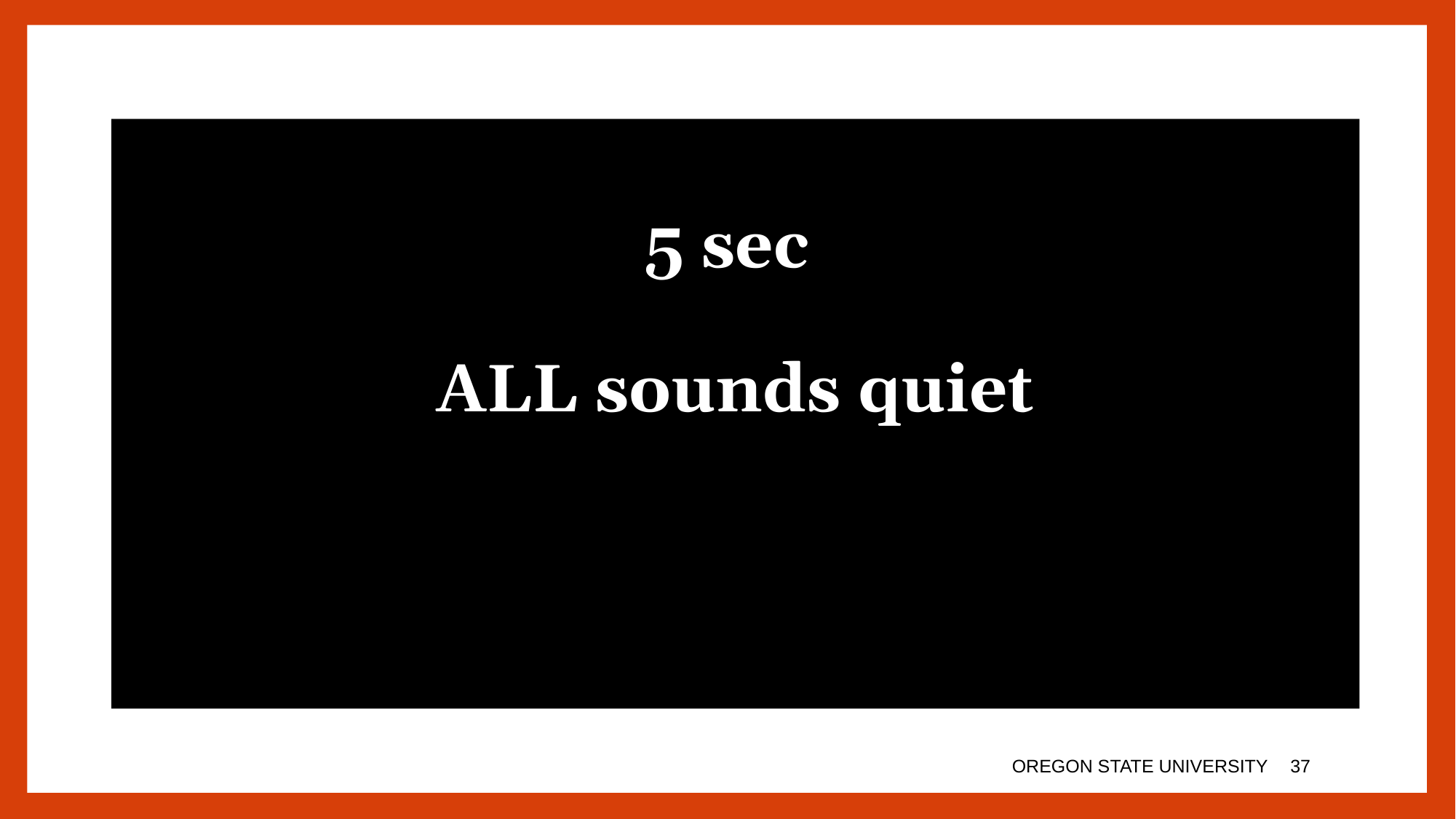

5 sec

ALL sounds quiet

OREGON STATE UNIVERSITY
37